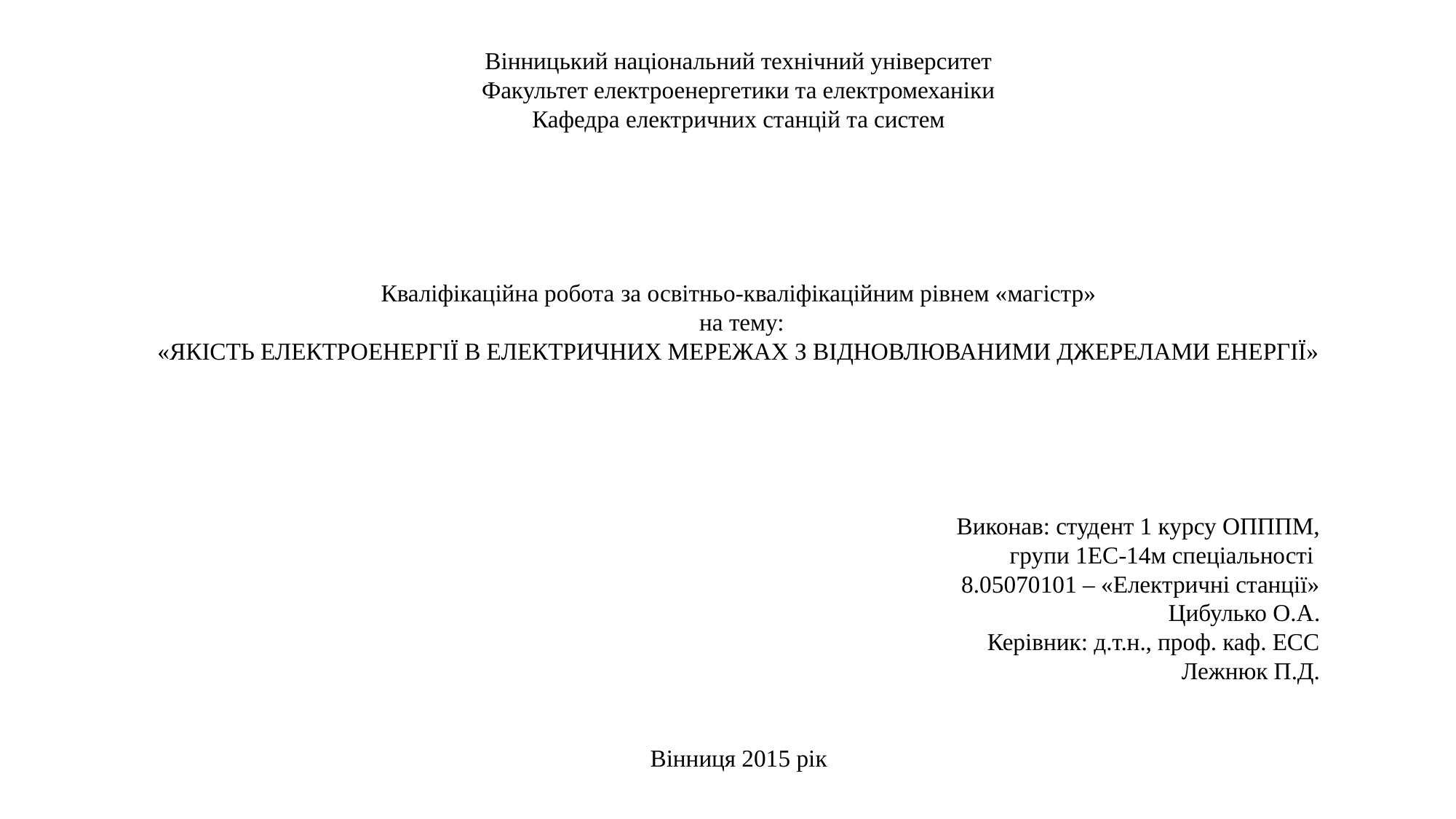

Вінницький національний технічний університет
Факультет електроенергетики та електромеханіки
Кафедра електричних станцій та систем

Кваліфікаційна робота за освітньо-кваліфікаційним рівнем «магістр»
 на тему:
«ЯКІСТЬ ЕЛЕКТРОЕНЕРГІЇ В електричних МЕРЕЖАХ З ВІДНОВЛЮВАНИМИ ДЖЕРЕЛАМИ ЕНЕРГІЇ»

Виконав: студент 1 курсу ОПППМ,
 групи 1ЕС-14м спеціальності
8.05070101 – «Електричні станції»
 Цибулько О.А.
  Керівник: д.т.н., проф. каф. ЕСС
Лежнюк П.Д.

Вінниця 2015 рік